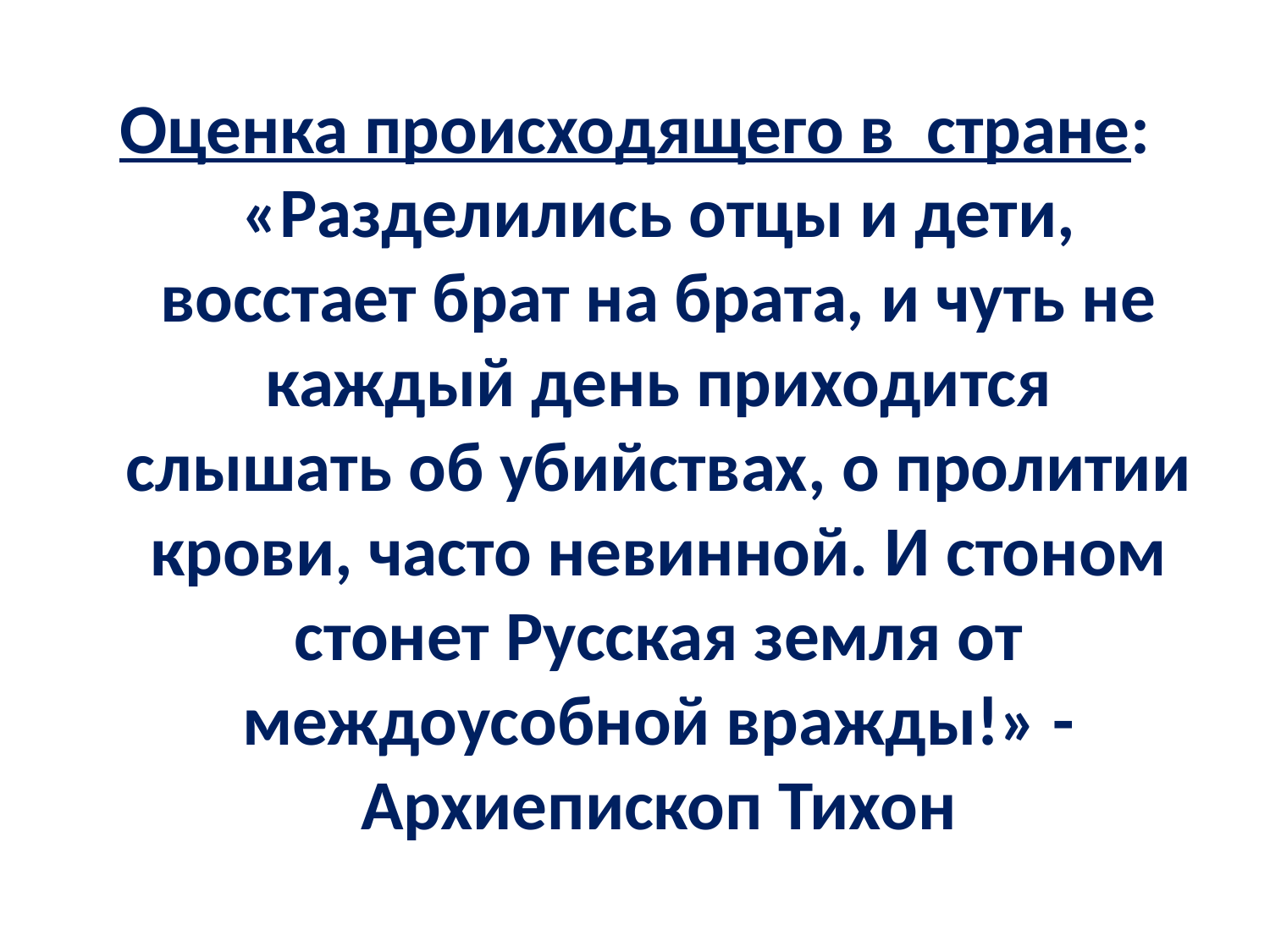

Оценка происходящего в  стране: «Разделились отцы и дети, восстает брат на брата, и чуть не каждый день приходится слышать об убийствах, о пролитии крови, часто невинной. И стоном стонет Русская земля от междоусобной вражды!» - Архиепископ Тихон